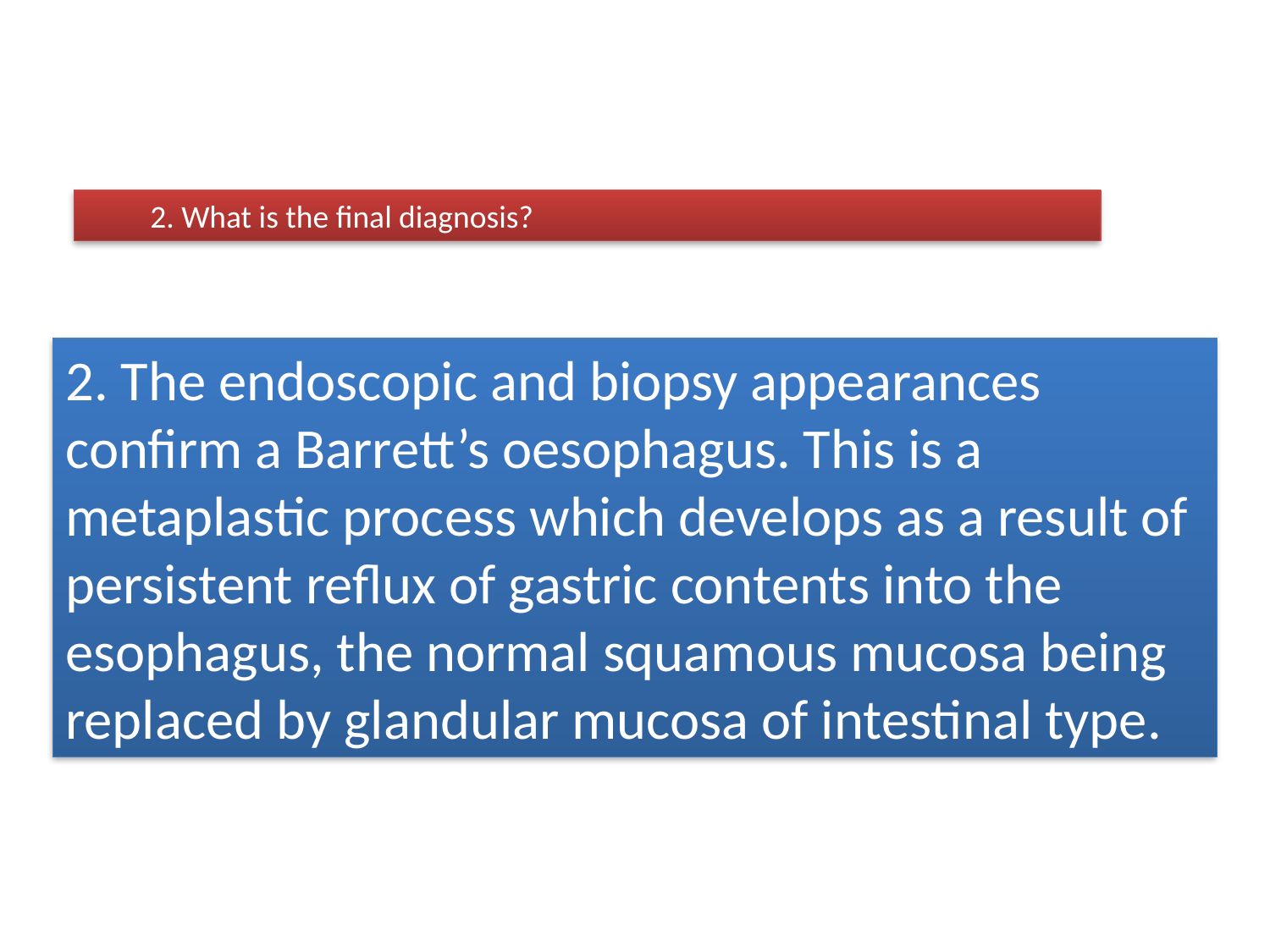

#
2. What is the final diagnosis?

2. The endoscopic and biopsy appearances confirm a Barrett’s oesophagus. This is a metaplastic process which develops as a result of persistent reflux of gastric contents into the esophagus, the normal squamous mucosa being replaced by glandular mucosa of intestinal type.